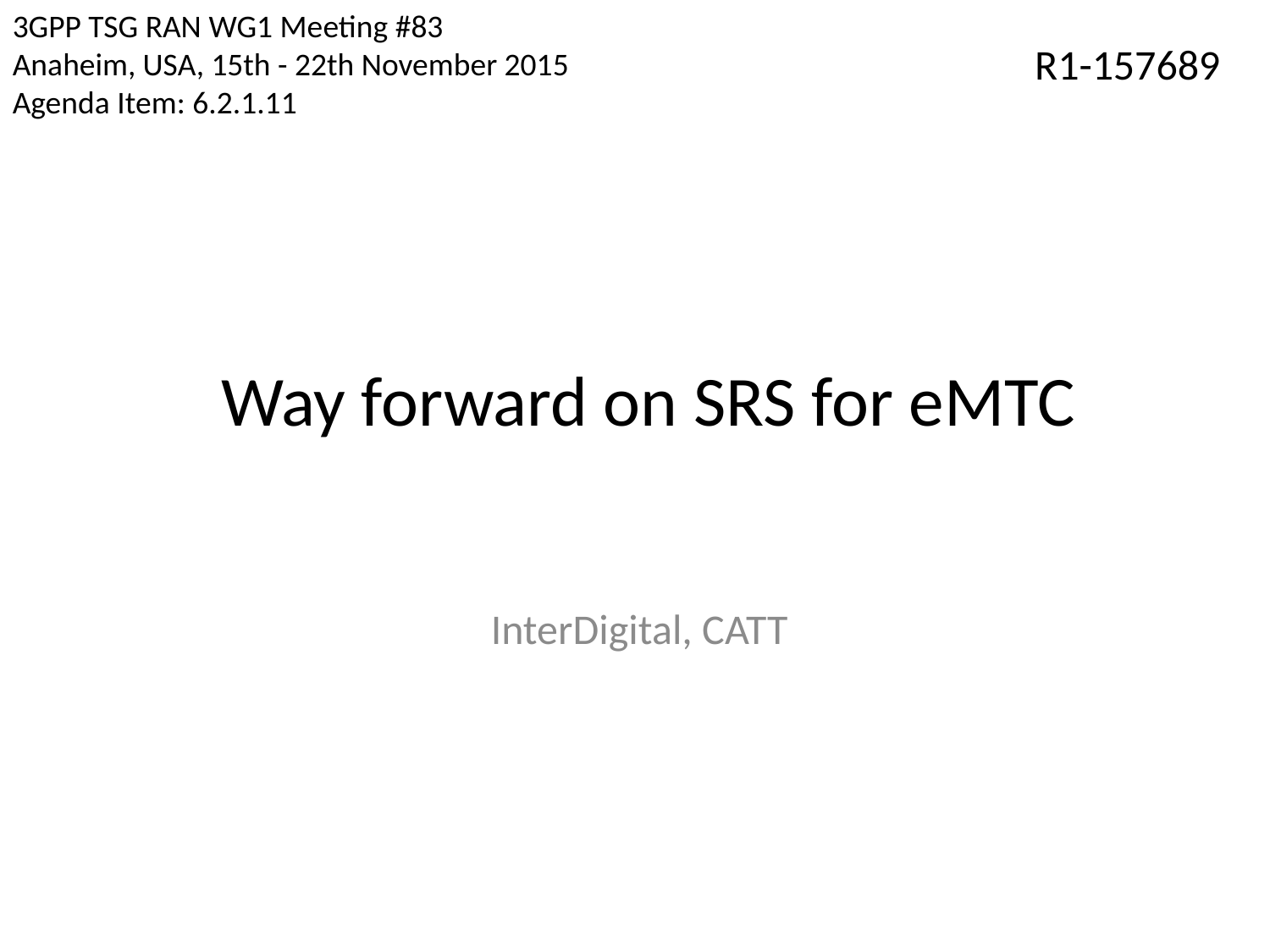

3GPP TSG RAN WG1 Meeting #83
Anaheim, USA, 15th - 22th November 2015
Agenda Item: 6.2.1.11
R1-157689
# Way forward on SRS for eMTC
InterDigital, CATT